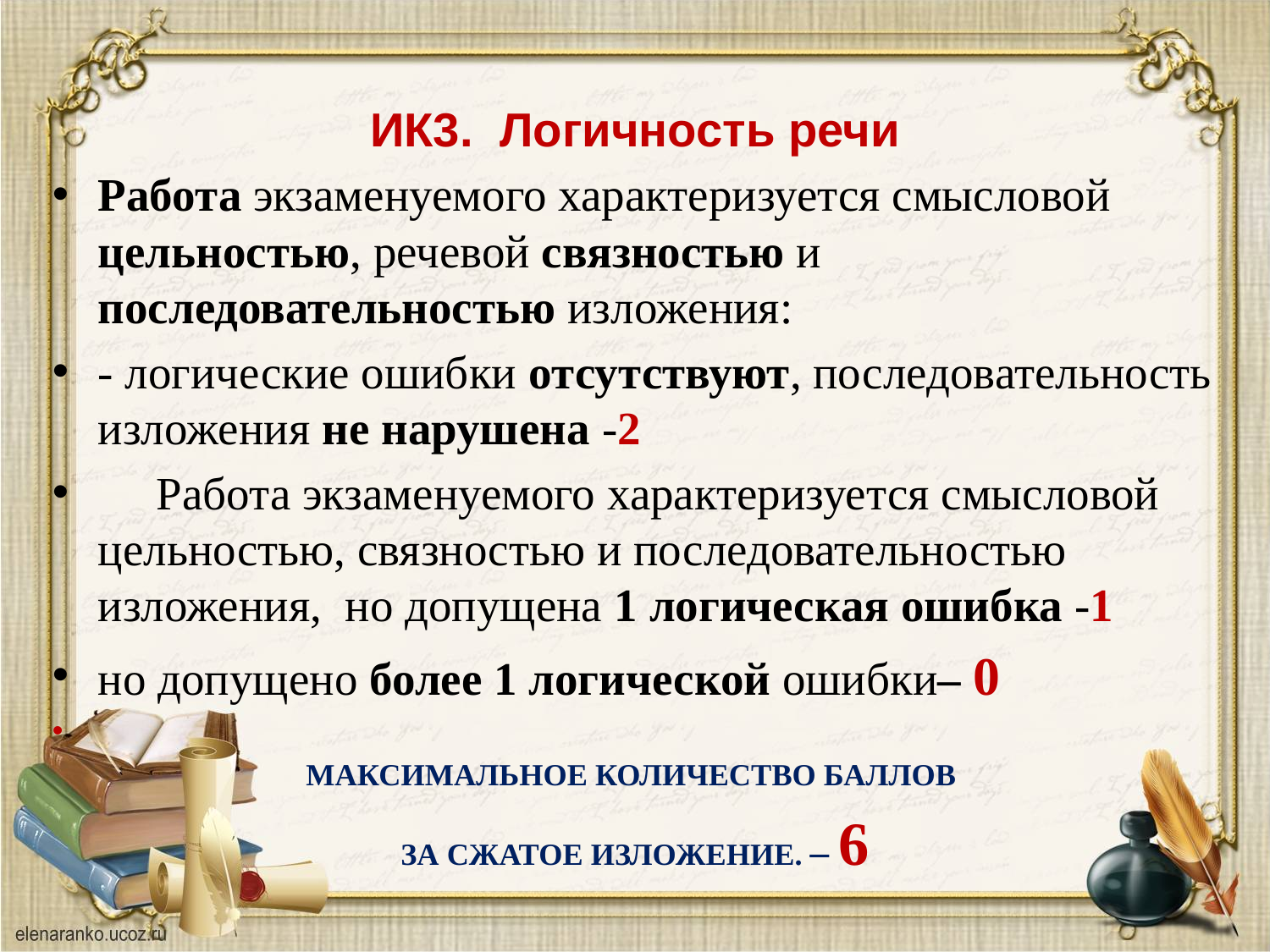

# ИК3.  Логичность речи
Работа экзаменуемого характеризуется смысловой цельностью, речевой связностью и последовательностью изложения:
- логические ошибки отсутствуют, последовательность изложения не нарушена -2
     Работа экзаменуемого характеризуется смысловой цельностью, связностью и последовательностью изложения,  но допущена 1 логическая ошибка -1
но допущено более 1 логической ошибки– 0

МАКСИМАЛЬНОЕ КОЛИЧЕСТВО БАЛЛОВ
ЗА СЖАТОЕ ИЗЛОЖЕНИЕ. – 6